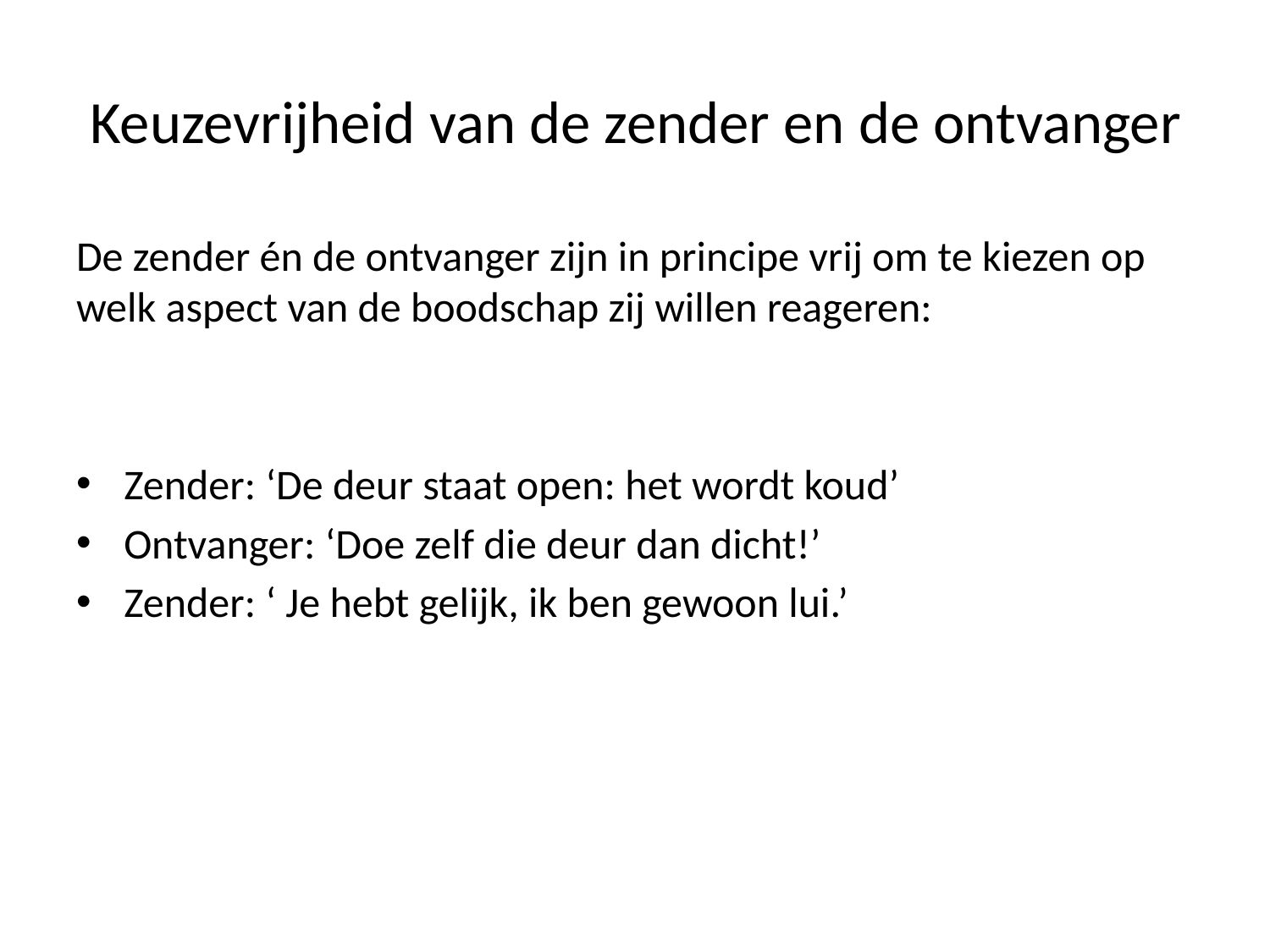

# Keuzevrijheid van de zender en de ontvanger
De zender én de ontvanger zijn in principe vrij om te kiezen op welk aspect van de boodschap zij willen reageren:

Zender: ‘De deur staat open: het wordt koud’
Ontvanger: ‘Doe zelf die deur dan dicht!’
Zender: ‘ Je hebt gelijk, ik ben gewoon lui.’